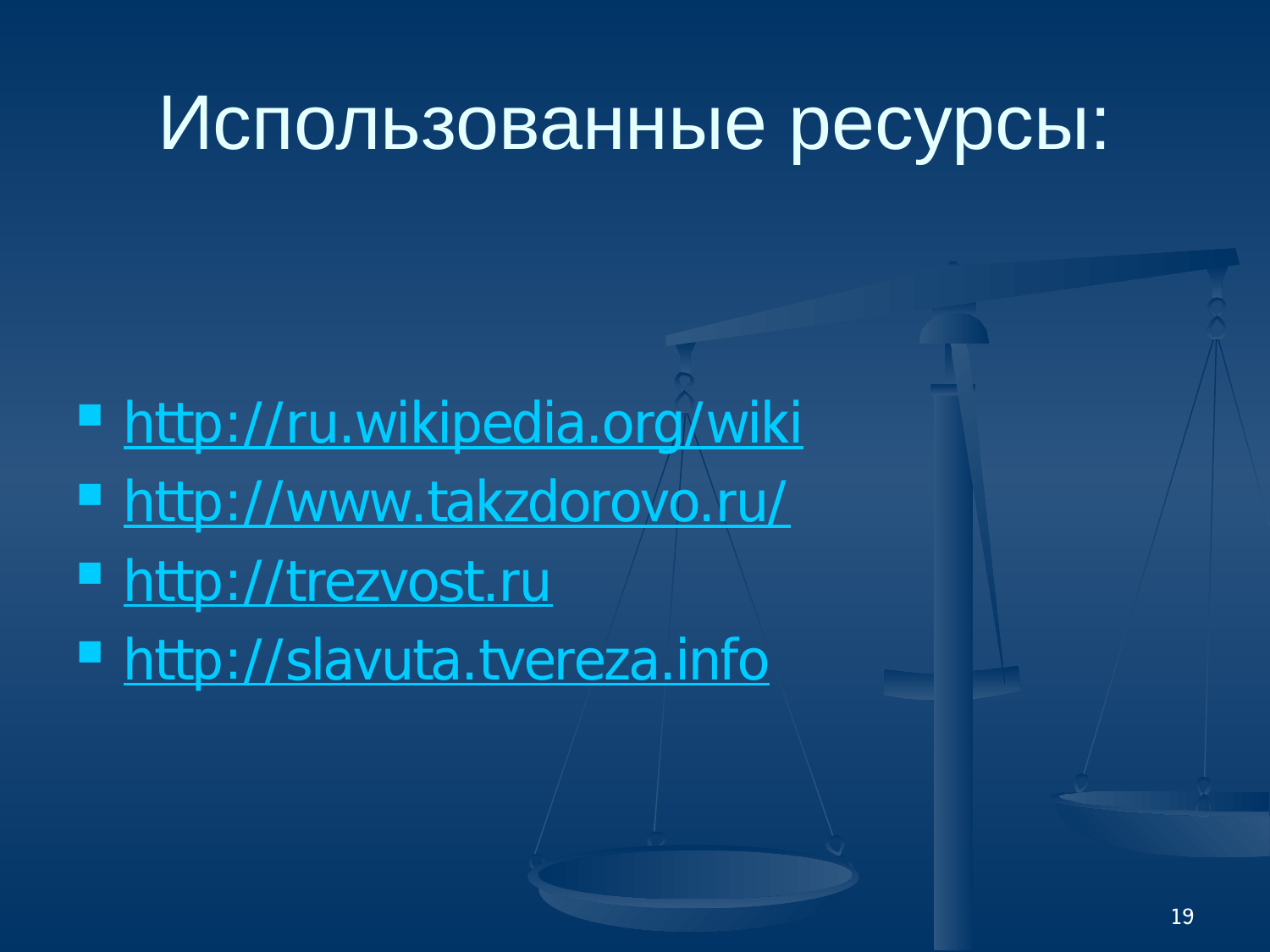

# Использованные ресурсы:

http://ru.wikipedia.org/wiki
http://www.takzdorovo.ru/
http://trezvost.ru
http://slavuta.tvereza.info

19